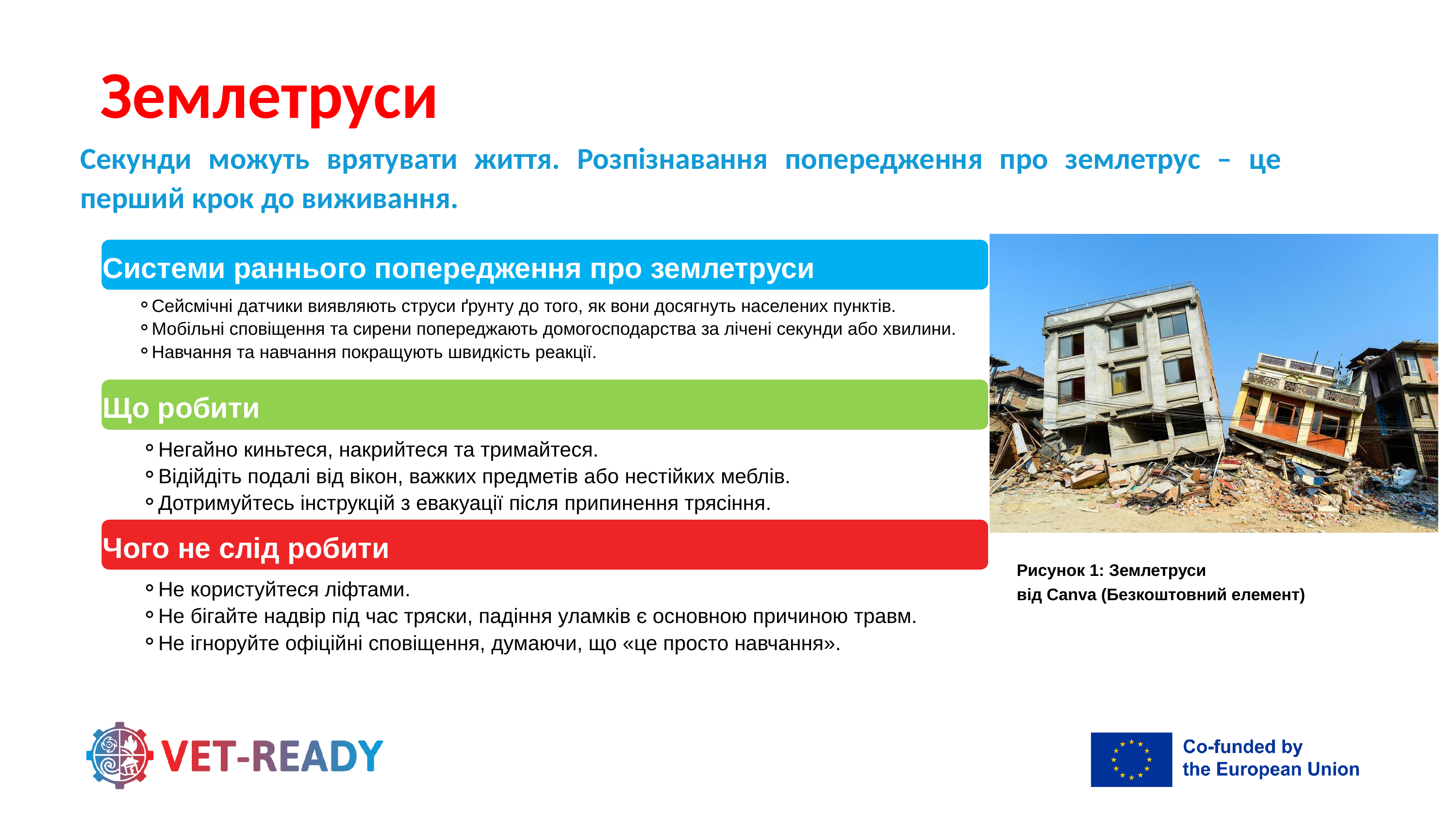

Землетруси

Секунди можуть врятувати життя. Розпізнавання попередження про землетрус – це перший крок до виживання.

Системи раннього попередження про землетруси
Сейсмічні датчики виявляють струси ґрунту до того, як вони досягнуть населених пунктів.
Мобільні сповіщення та сирени попереджають домогосподарства за лічені секунди або хвилини.
Навчання та навчання покращують швидкість реакції.

Що робити
Негайно киньтеся, накрийтеся та тримайтеся.
Відійдіть подалі від вікон, важких предметів або нестійких меблів.
Дотримуйтесь інструкцій з евакуації після припинення трясіння.

Чого не слід робити
Рисунок 1: Землетруси
від Canva (Безкоштовний елемент)
Не користуйтеся ліфтами.
Не бігайте надвір під час тряски, падіння уламків є основною причиною травм.
Не ігноруйте офіційні сповіщення, думаючи, що «це просто навчання».